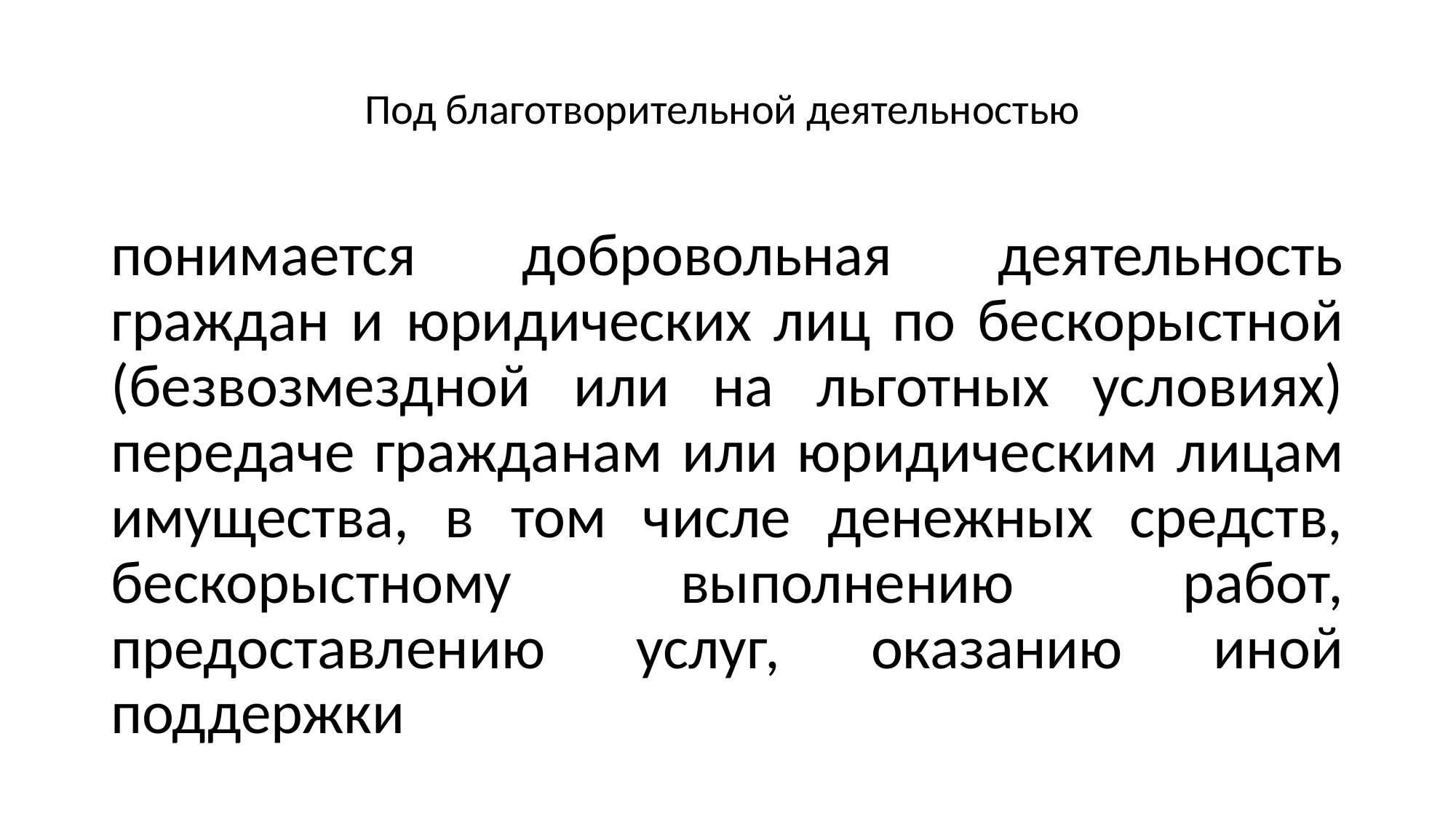

# Под благотворительной деятельностью
понимается добровольная деятельность граждан и юридических лиц по бескорыстной (безвозмездной или на льготных условиях) передаче гражданам или юридическим лицам имущества, в том числе денежных средств, бескорыстному выполнению работ, предоставлению услуг, оказанию иной поддержки